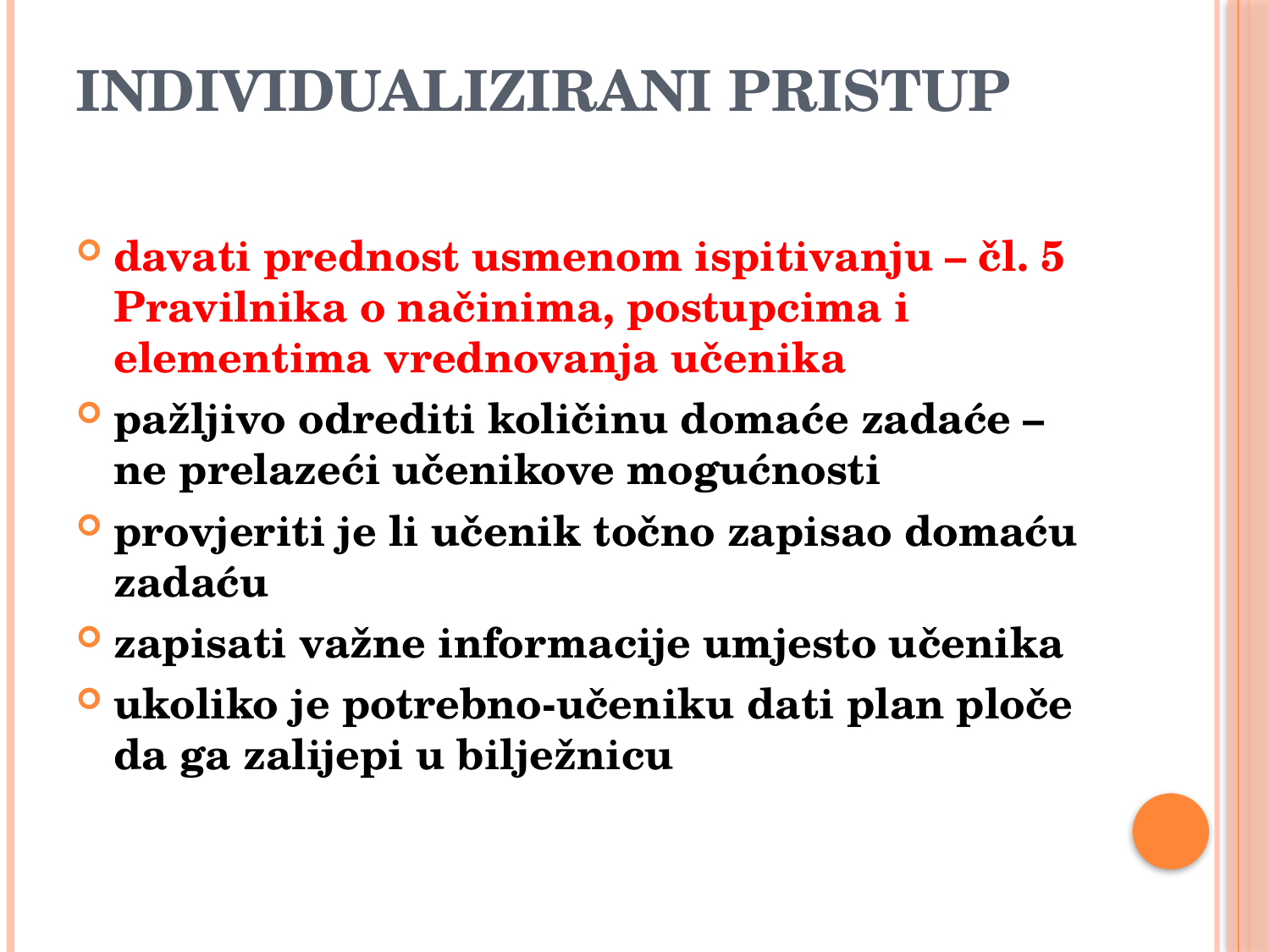

# Individualizirani pristup
davati prednost usmenom ispitivanju – čl. 5 Pravilnika o načinima, postupcima i elementima vrednovanja učenika
pažljivo odrediti količinu domaće zadaće – ne prelazeći učenikove mogućnosti
provjeriti je li učenik točno zapisao domaću zadaću
zapisati važne informacije umjesto učenika
ukoliko je potrebno-učeniku dati plan ploče da ga zalijepi u bilježnicu